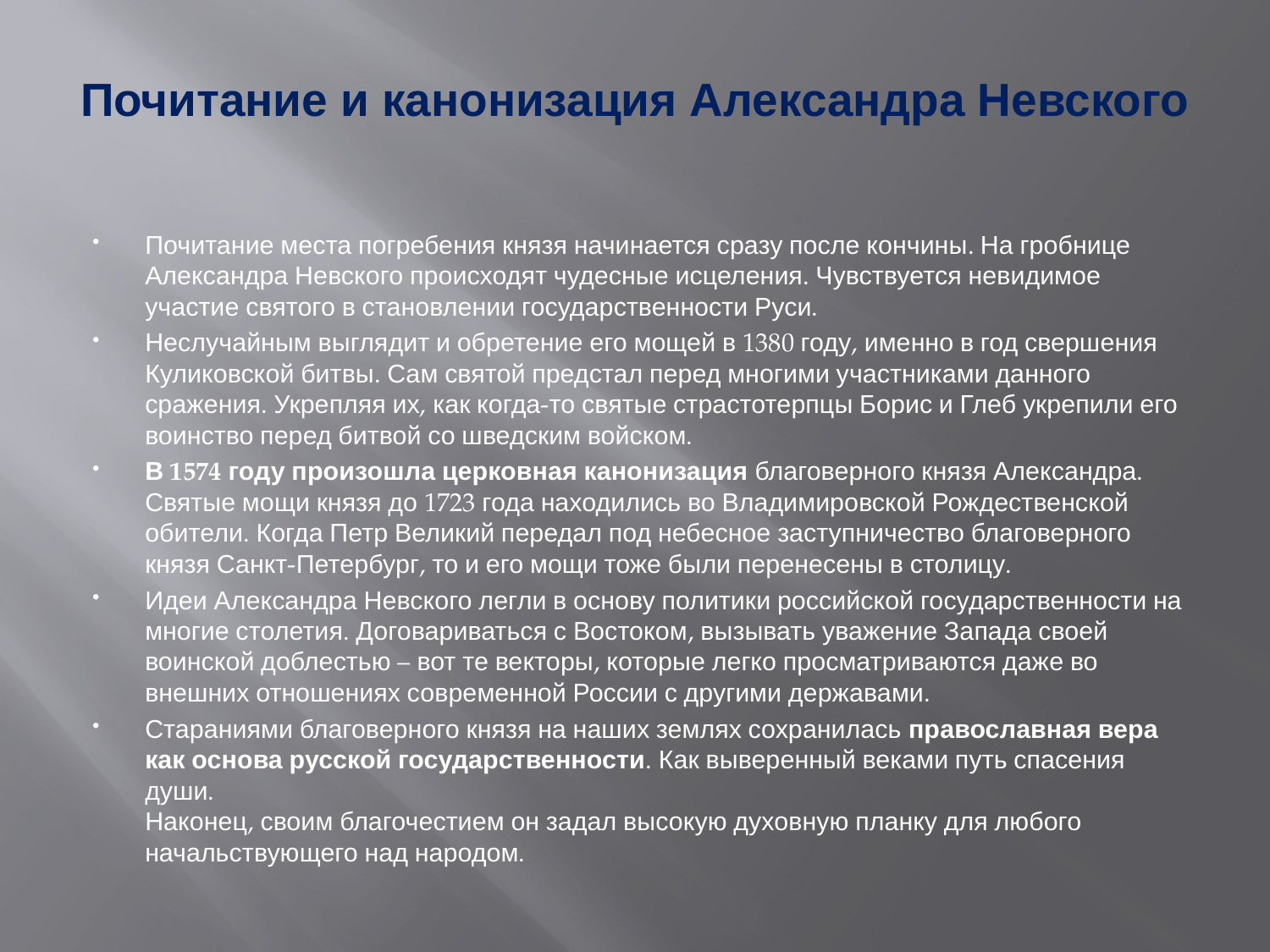

# Почитание и канонизация Александра Невского
Почитание места погребения князя начинается сразу после кончины. На гробнице Александра Невского происходят чудесные исцеления. Чувствуется невидимое участие святого в становлении государственности Руси.
Неслучайным выглядит и обретение его мощей в 1380 году, именно в год свершения Куликовской битвы. Сам святой предстал перед многими участниками данного сражения. Укрепляя их, как когда-то святые страстотерпцы Борис и Глеб укрепили его воинство перед битвой со шведским войском.
В 1574 году произошла церковная канонизация благоверного князя Александра.
Святые мощи князя до 1723 года находились во Владимировской Рождественской обители. Когда Петр Великий передал под небесное заступничество благоверного князя Санкт-Петербург, то и его мощи тоже были перенесены в столицу.
Идеи Александра Невского легли в основу политики российской государственности на многие столетия. Договариваться с Востоком, вызывать уважение Запада своей воинской доблестью – вот те векторы, которые легко просматриваются даже во внешних отношениях современной России с другими державами.
Стараниями благоверного князя на наших землях сохранилась православная вера как основа русской государственности. Как выверенный веками путь спасения души.
Наконец, своим благочестием он задал высокую духовную планку для любого начальствующего над народом.